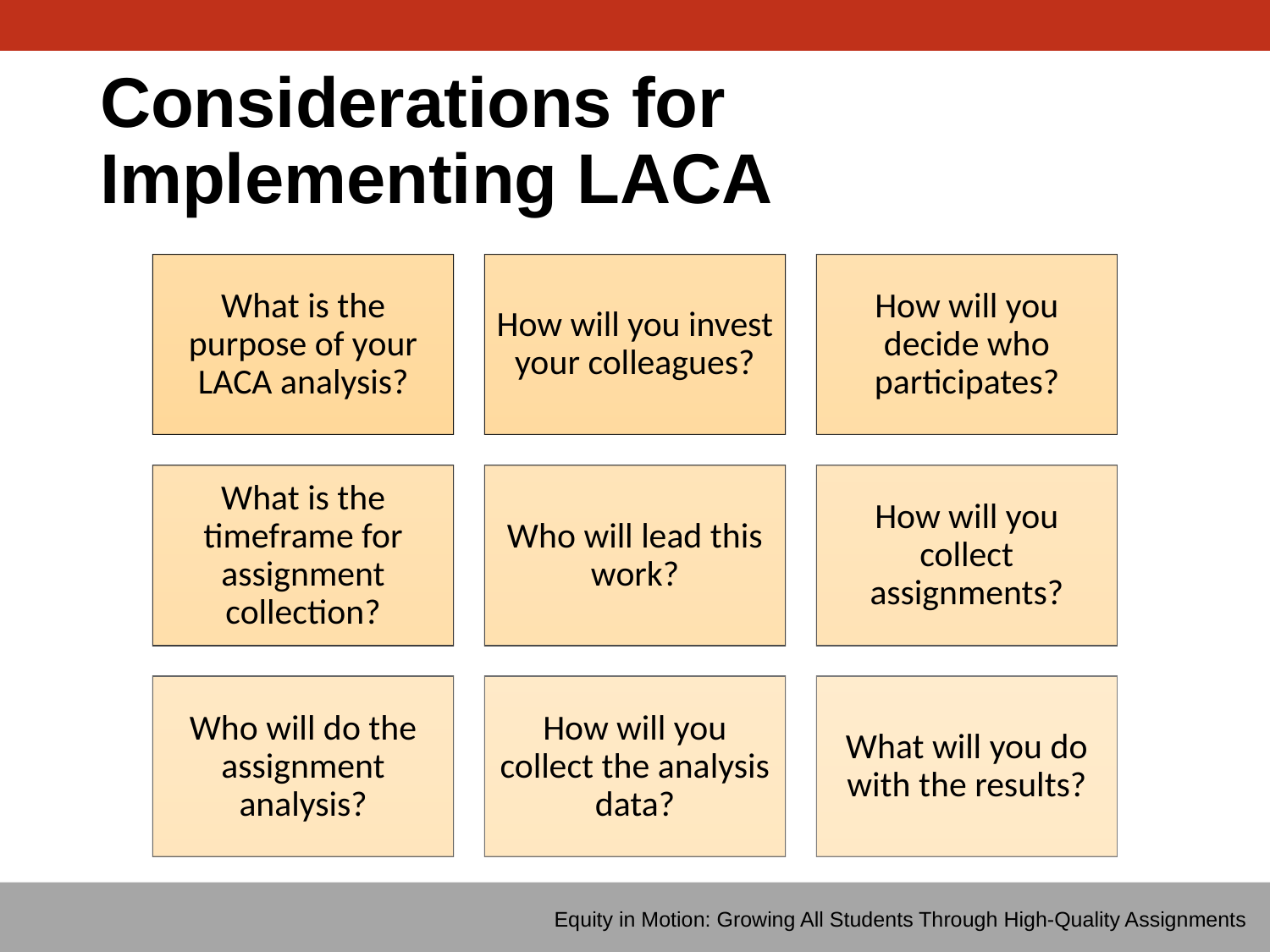

# Considerations for Implementing LACA
What is the purpose of your LACA analysis?
How will you invest your colleagues?
How will you decide who participates?
What is the timeframe for assignment collection?
Who will lead this work?
How will you collect assignments?
Who will do the assignment analysis?
How will you collect the analysis data?
What will you do with the results?